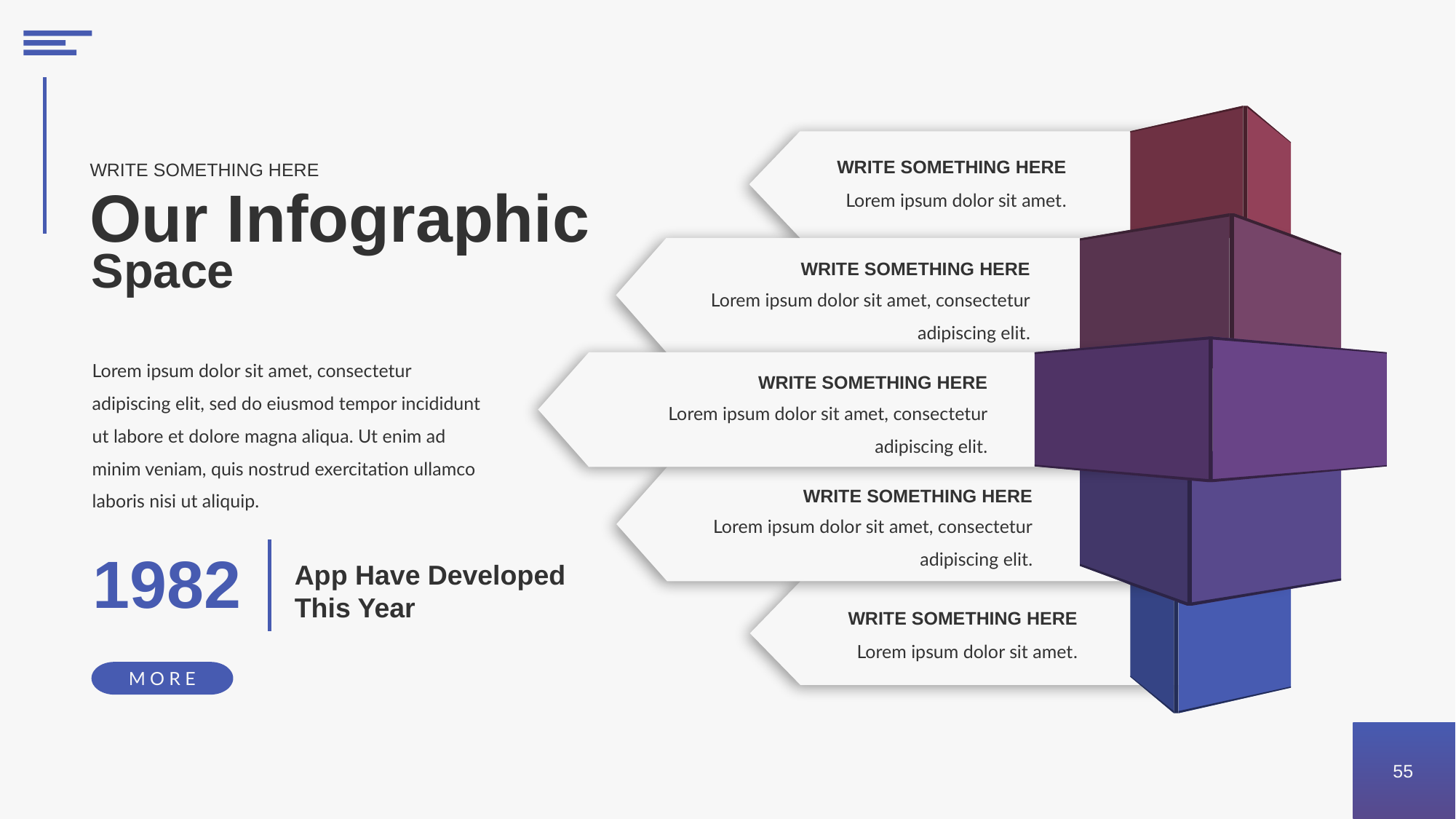

WRITE SOMETHING HERE
WRITE SOMETHING HERE
Our Infographic
Space
Lorem ipsum dolor sit amet.
WRITE SOMETHING HERE
Lorem ipsum dolor sit amet, consectetur adipiscing elit.
Lorem ipsum dolor sit amet, consectetur adipiscing elit, sed do eiusmod tempor incididunt ut labore et dolore magna aliqua. Ut enim ad minim veniam, quis nostrud exercitation ullamco laboris nisi ut aliquip.
WRITE SOMETHING HERE
Lorem ipsum dolor sit amet, consectetur adipiscing elit.
WRITE SOMETHING HERE
Lorem ipsum dolor sit amet, consectetur adipiscing elit.
1982
App Have Developed This Year
WRITE SOMETHING HERE
Lorem ipsum dolor sit amet.
MORE